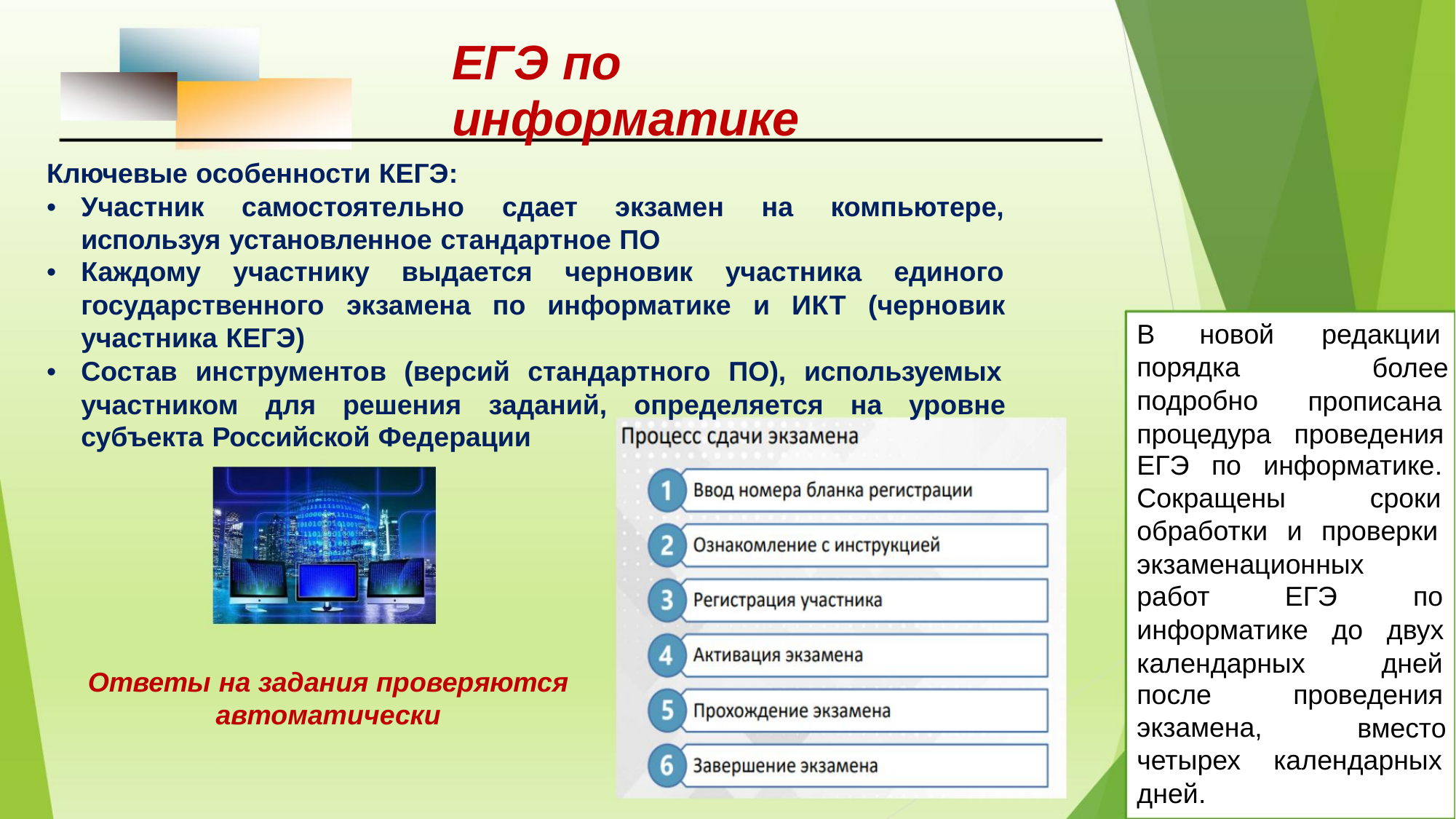

ЕГЭ по информатике
Ключевые особенности КЕГЭ:
• Участник самостоятельно сдает экзамен на компьютере,
используя установленное стандартное ПО
• Каждому участнику выдается черновик участника единого
государственного экзамена по информатике и ИКТ (черновик
участника КЕГЭ)
• Состав инструментов (версий стандартного ПО), используемых
участником для решения заданий, определяется на уровне
субъекта Российской Федерации
В
новой
редакции
более
прописана
порядка
подробно
процедура проведения
ЕГЭ по информатике.
Сокращены
сроки
обработки и проверки
экзаменационных
работ
информатике до двух
календарных дней
ЕГЭ
по
Ответы на задания проверяются
автоматически
после
проведения
вместо
экзамена,
четырех календарных
дней.